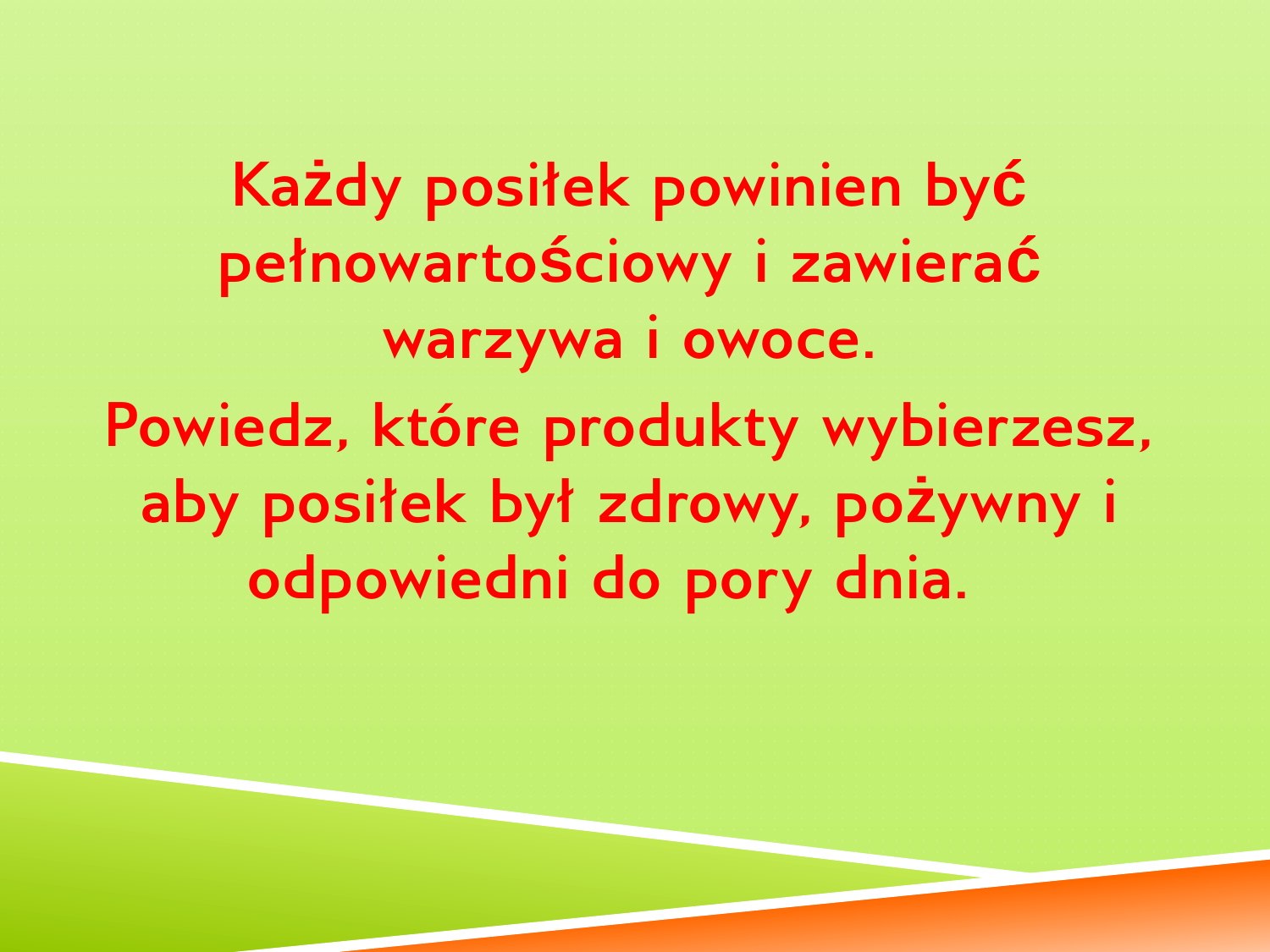

#
Każdy posiłek powinien być pełnowartościowy i zawierać warzywa i owoce.
Powiedz, które produkty wybierzesz, aby posiłek był zdrowy, pożywny i odpowiedni do pory dnia.